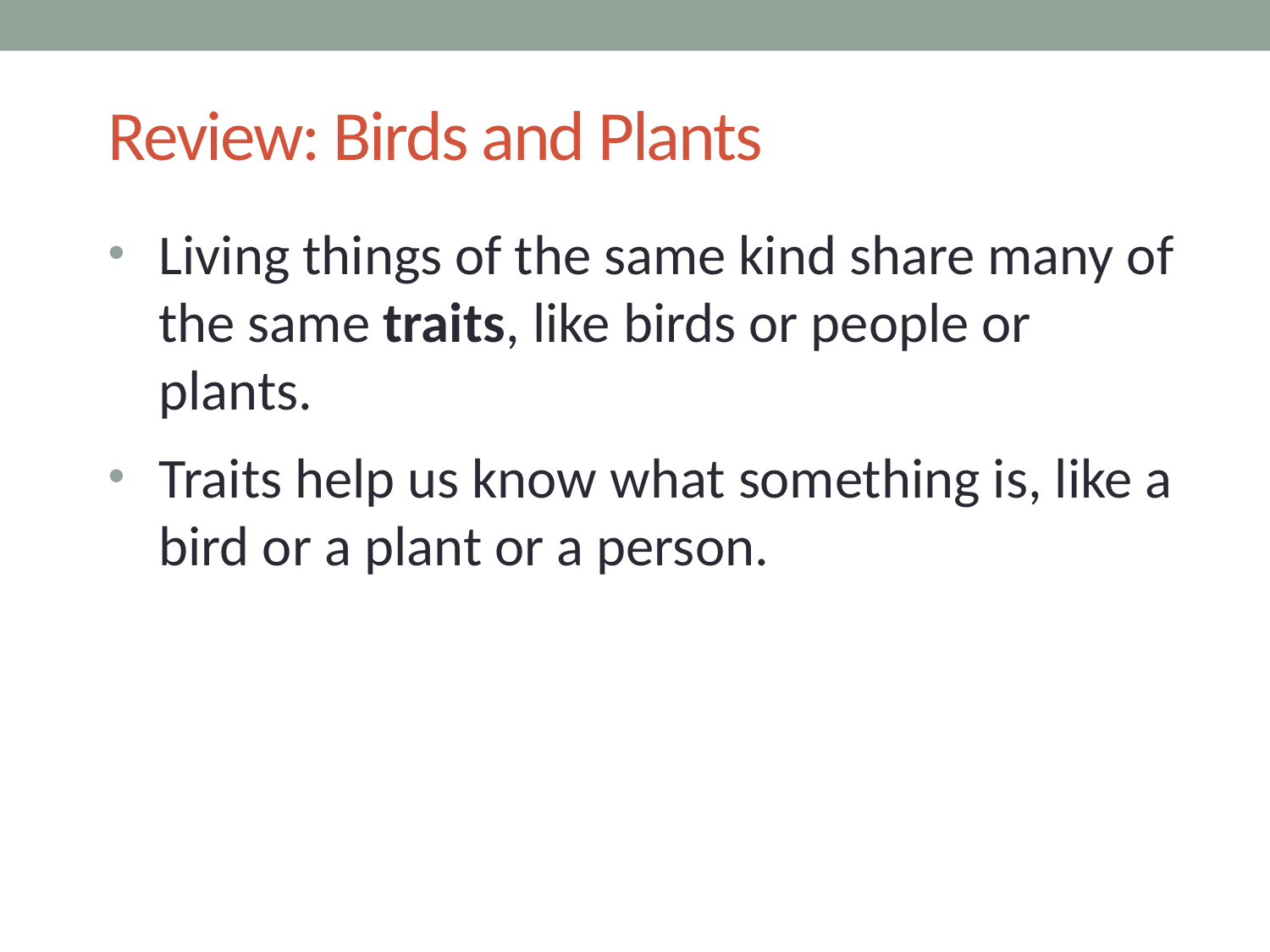

# Review: Birds and Plants
Living things of the same kind share many of the same traits, like birds or people or plants.
Traits help us know what something is, like a bird or a plant or a person.